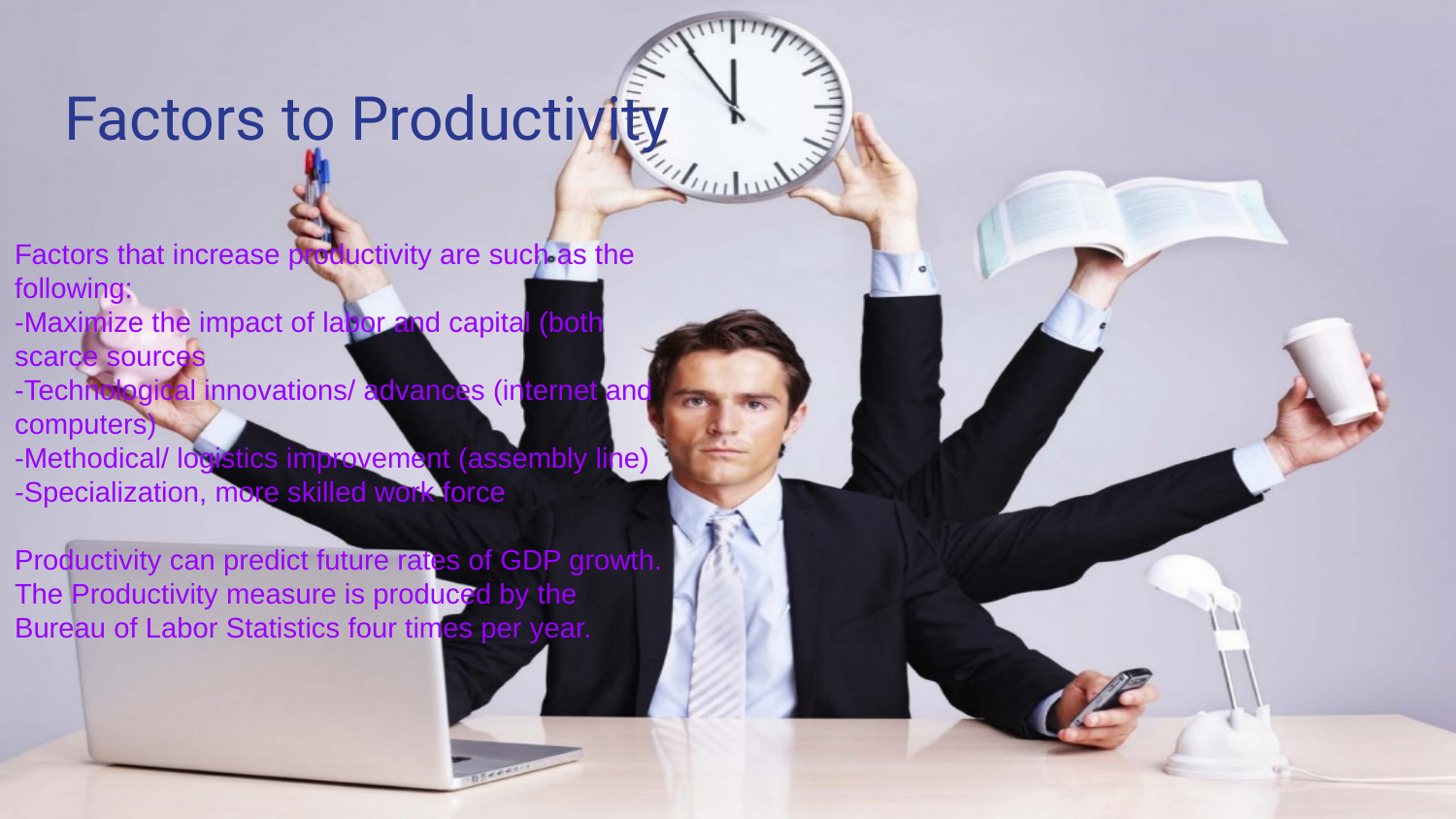

Factors to Productivity
Factors that increase productivity are such as the following:
-Maximize the impact of labor and capital (both scarce sources
-Technological innovations/ advances (internet and computers)
-Methodical/ logistics improvement (assembly line)
-Specialization, more skilled work force

Productivity can predict future rates of GDP growth.
The Productivity measure is produced by the Bureau of Labor Statistics four times per year.